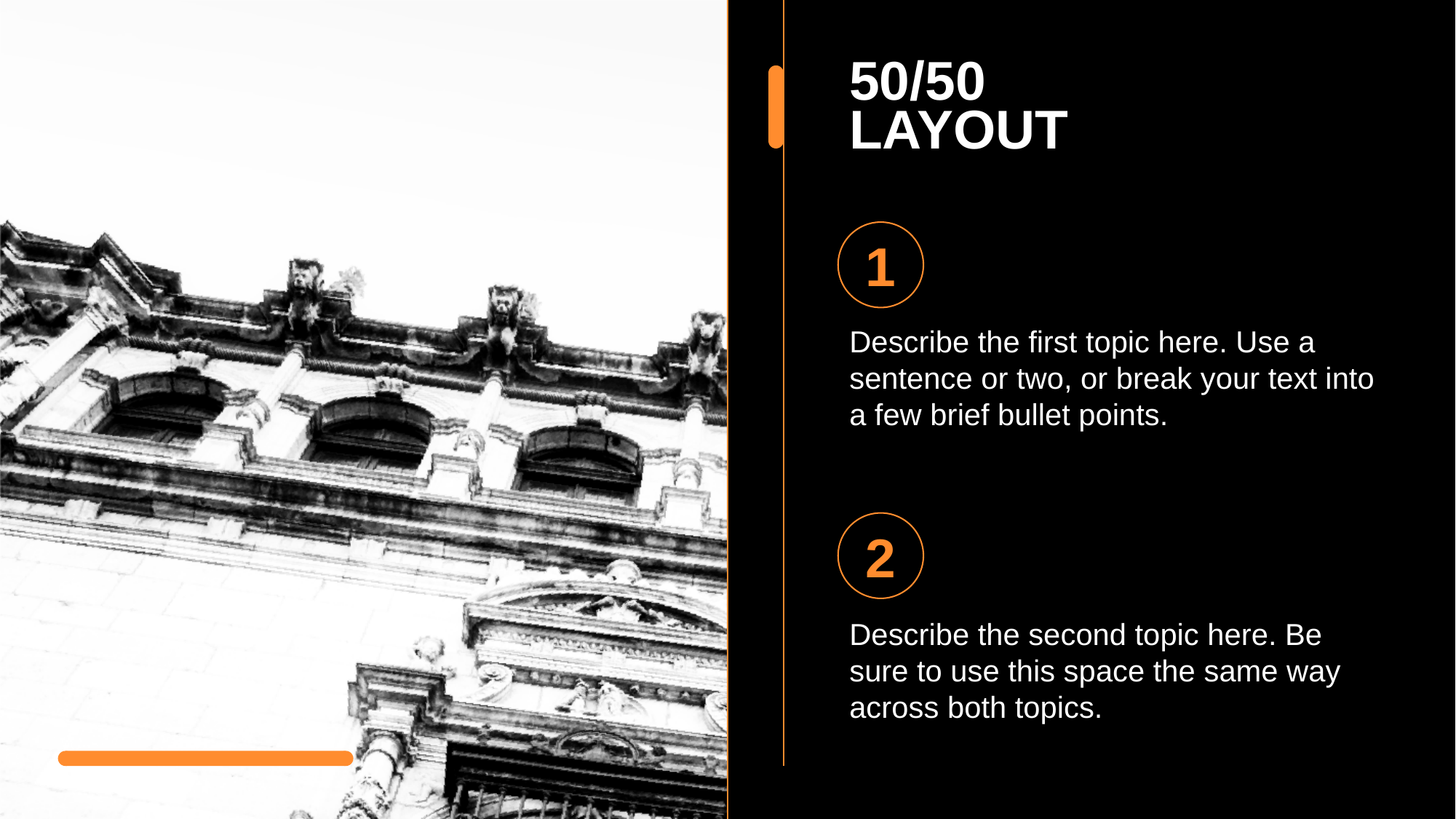

50/50 LAYOUT

1
Describe the first topic here. Use a sentence or two, or break your text into a few brief bullet points.
2
Describe the second topic here. Be sure to use this space the same way across both topics.